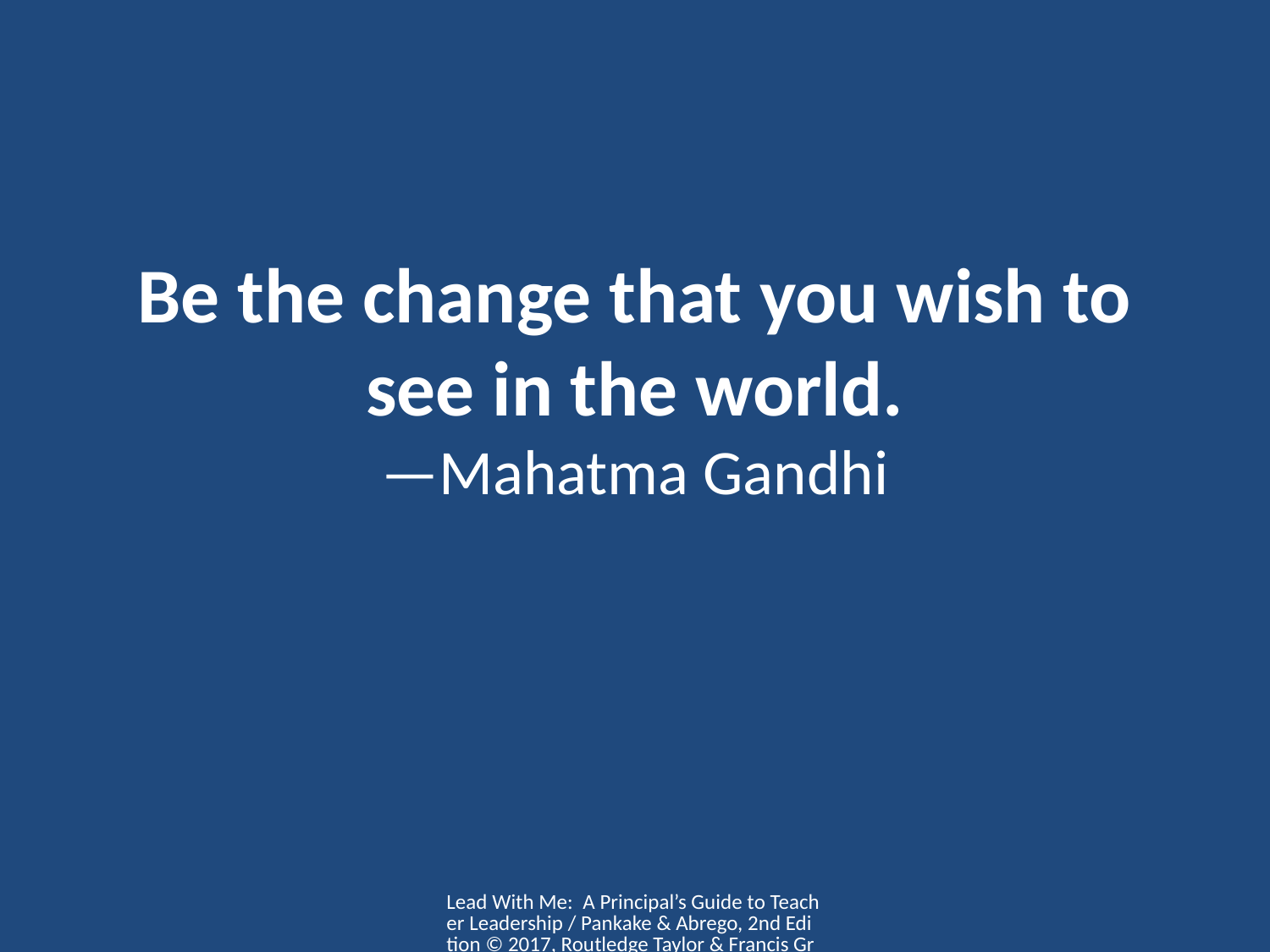

# Be the change that you wish to see in the world. —Mahatma Gandhi
Lead With Me:  A Principal’s Guide to Teacher Leadership / Pankake & Abrego, 2nd Edition © 2017, Routledge Taylor & Francis Group